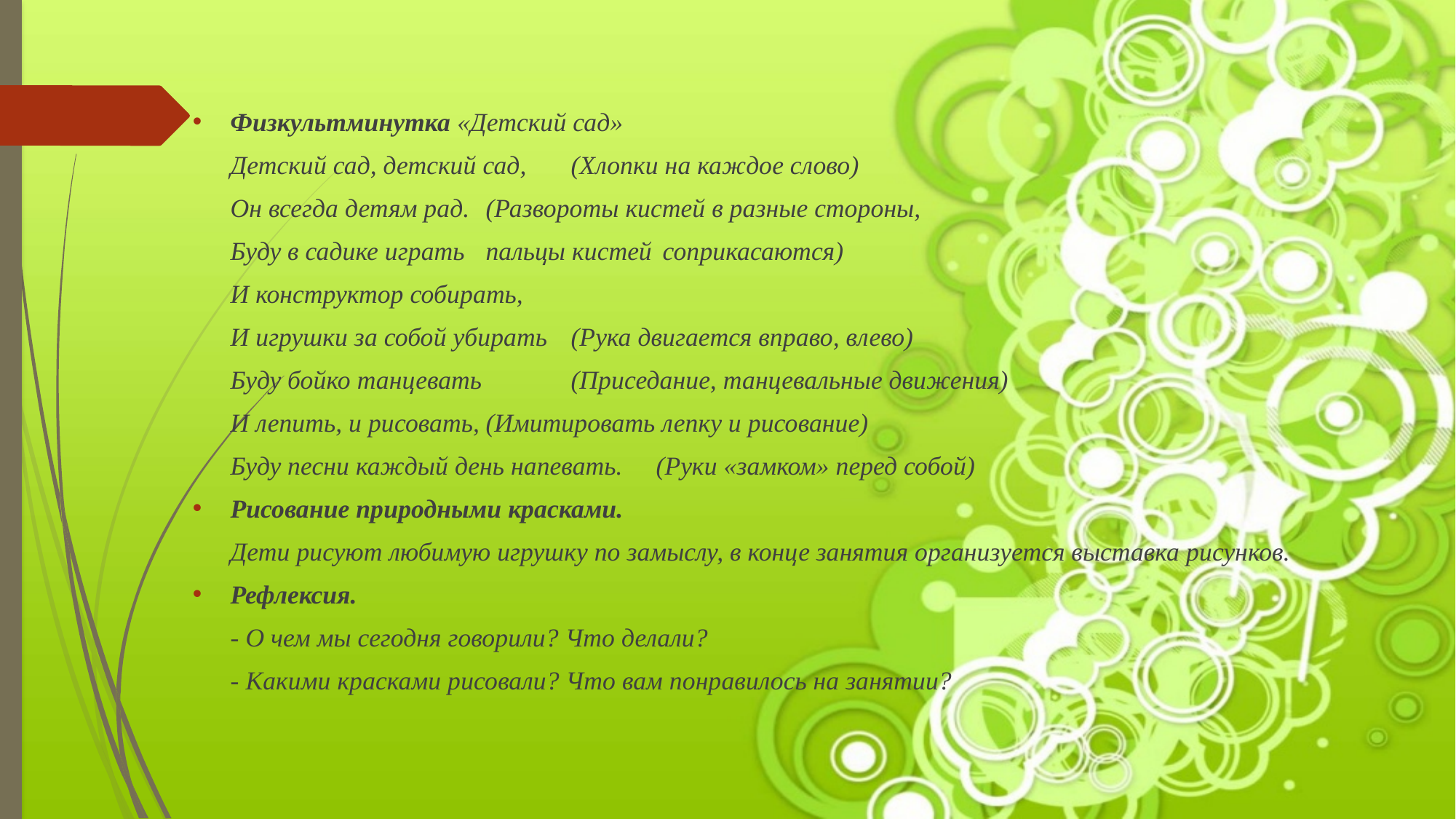

Физкультминутка «Детский сад»
		Детский сад, детский сад,			(Хлопки на каждое слово)
		Он всегда детям рад.					(Развороты кистей в разные стороны,
		Буду в садике играть					пальцы кистей	 соприкасаются)
		И конструктор собирать,
		И игрушки за собой убирать			(Рука двигается вправо, влево)
		Буду бойко танцевать 				(Приседание, танцевальные движения)
		И лепить, и рисовать,				(Имитировать лепку и рисование)
		Буду песни каждый день напевать.		(Руки «замком» перед собой)
Рисование природными красками.
	Дети рисуют любимую игрушку по замыслу, в конце занятия организуется выставка рисунков.
Рефлексия.
	- О чем мы сегодня говорили? Что делали?
	- Какими красками рисовали? Что вам понравилось на занятии?